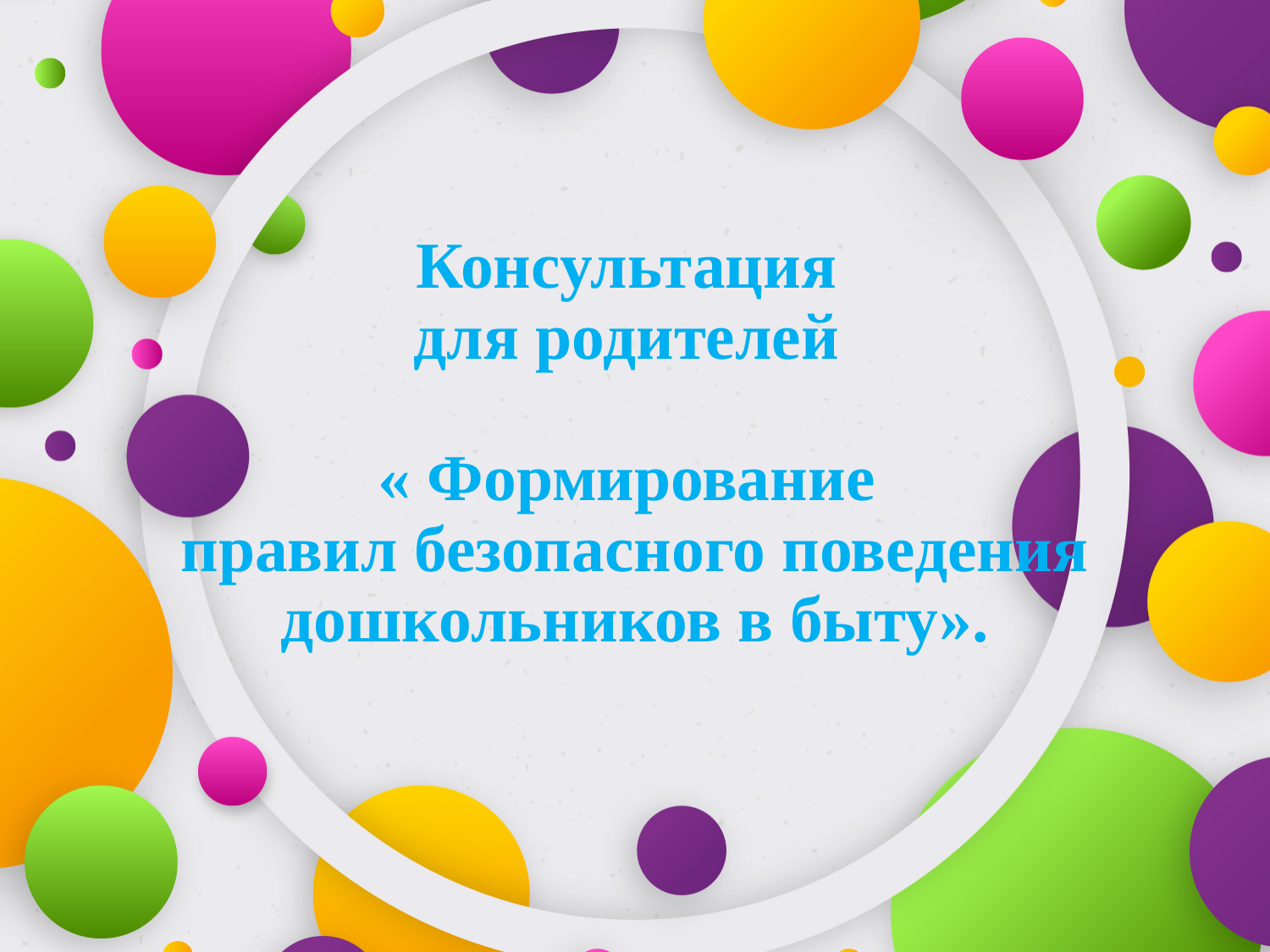

# Консультация для родителей « Формирование правил безопасного поведения дошкольников в быту».